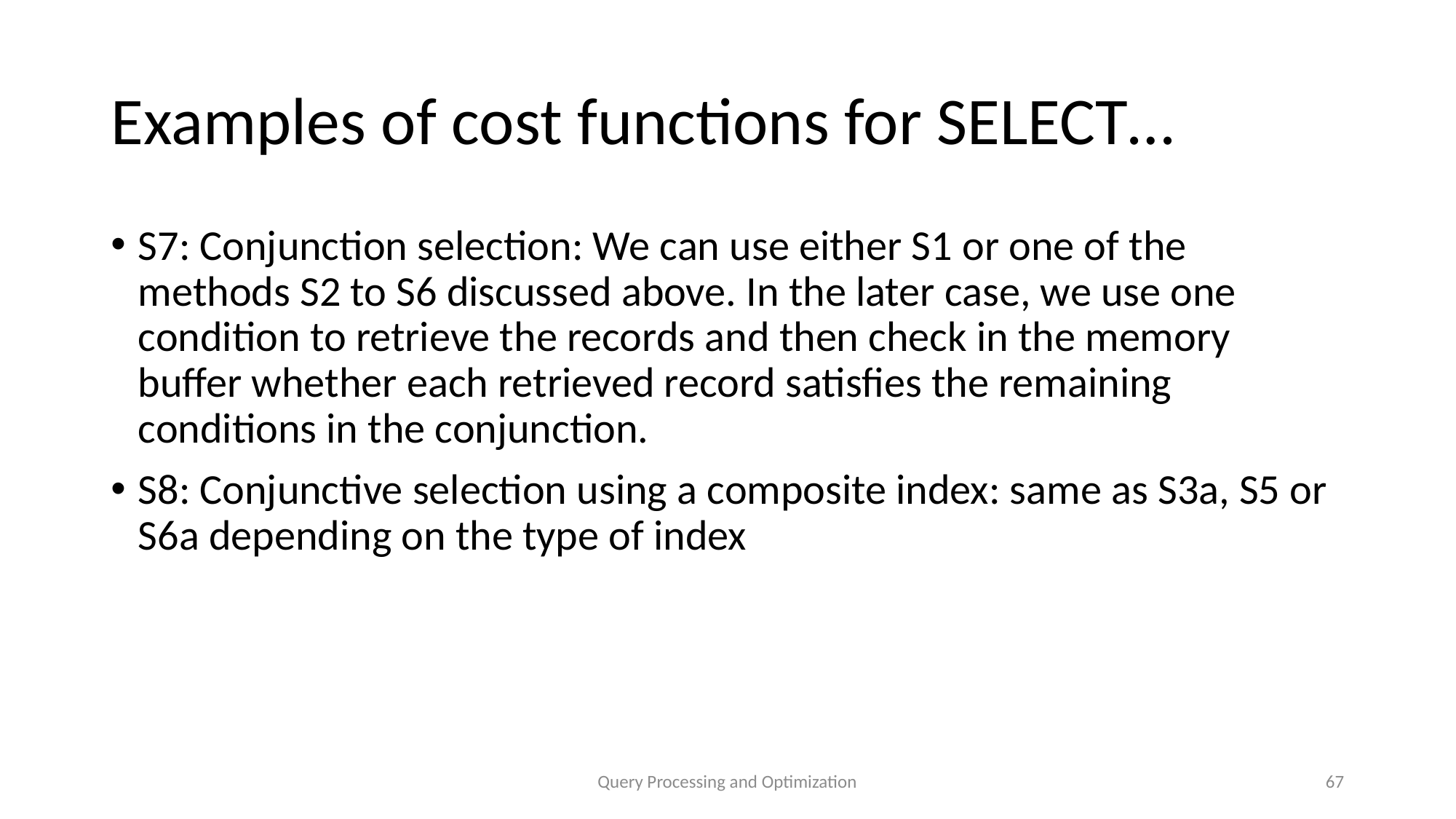

# Examples of cost functions for SELECT…
S7: Conjunction selection: We can use either S1 or one of the methods S2 to S6 discussed above. In the later case, we use one condition to retrieve the records and then check in the memory buffer whether each retrieved record satisfies the remaining conditions in the conjunction.
S8: Conjunctive selection using a composite index: same as S3a, S5 or S6a depending on the type of index
Query Processing and Optimization
67